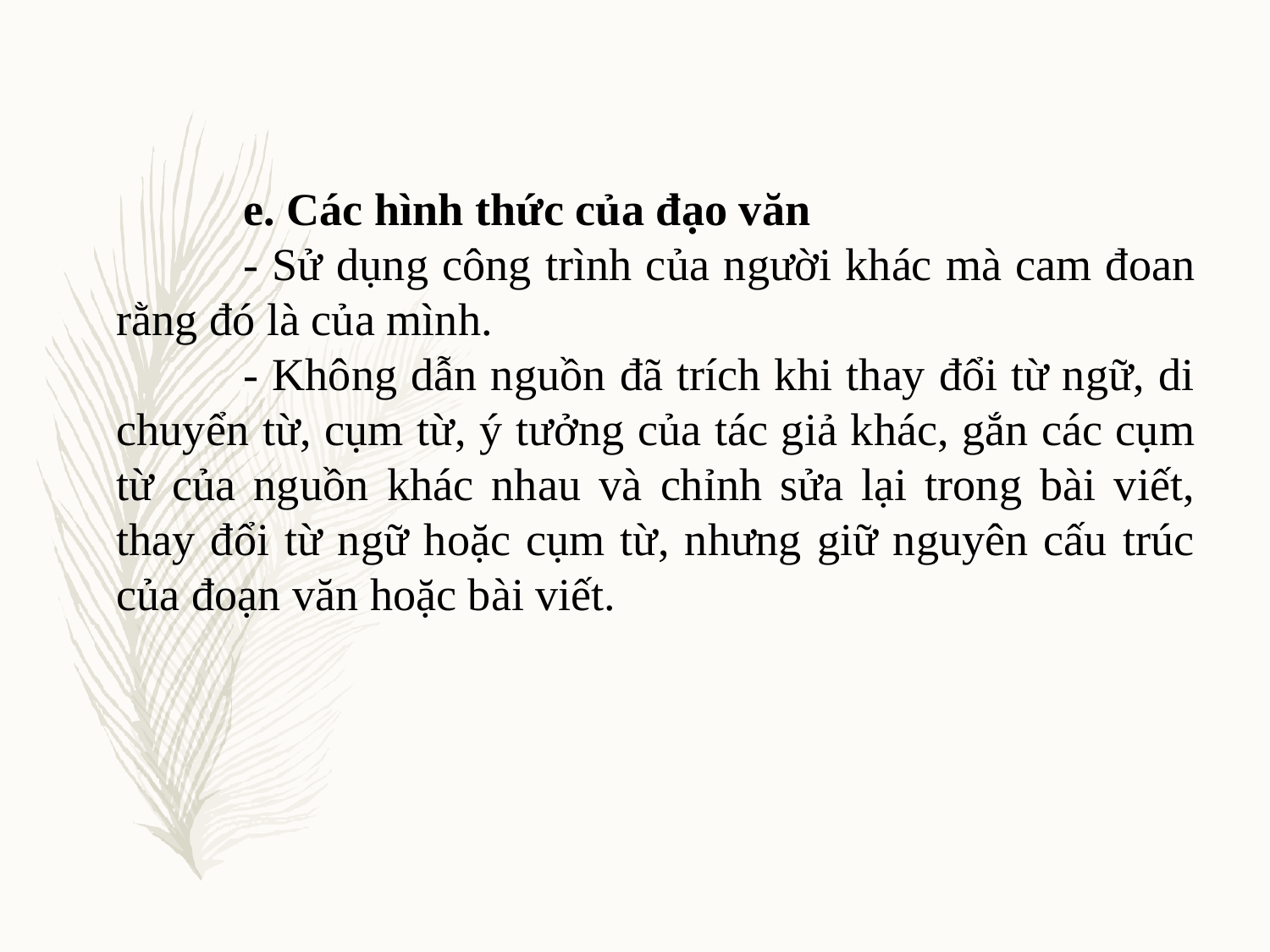

e. Các hình thức của đạo văn
	- Sử dụng công trình của người khác mà cam đoan rằng đó là của mình.
	- Không dẫn nguồn đã trích khi thay đổi từ ngữ, di chuyển từ, cụm từ, ý tưởng của tác giả khác, gắn các cụm từ của nguồn khác nhau và chỉnh sửa lại trong bài viết, thay đổi từ ngữ hoặc cụm từ, nhưng giữ nguyên cấu trúc của đoạn văn hoặc bài viết.